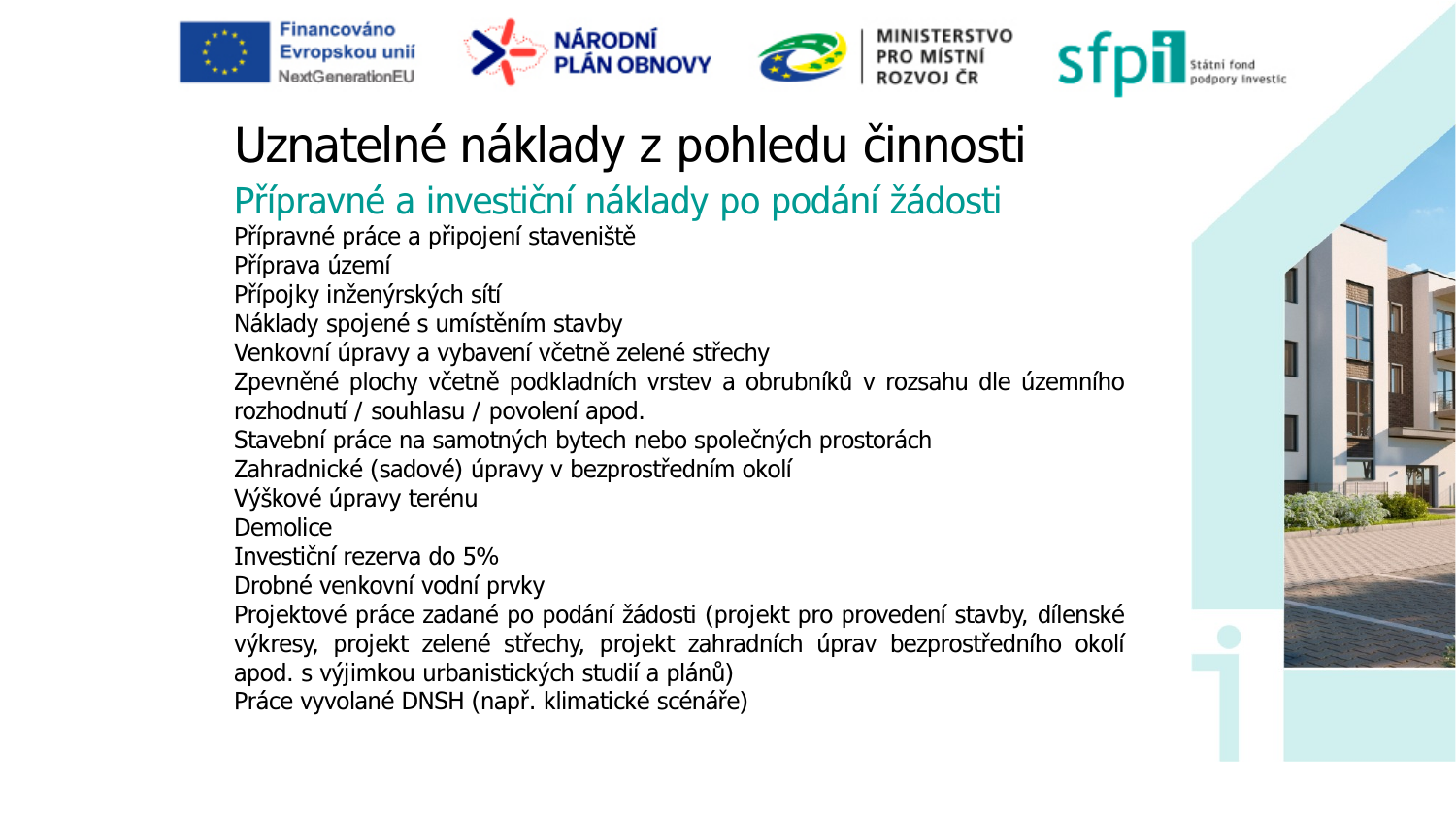

# Uznatelné náklady z pohledu činnosti
Přípravné a investiční náklady po podání žádosti
Přípravné práce a připojení staveniště
Příprava území
Přípojky inženýrských sítí
Náklady spojené s umístěním stavby
Venkovní úpravy a vybavení včetně zelené střechy
Zpevněné plochy včetně podkladních vrstev a obrubníků v rozsahu dle územního rozhodnutí / souhlasu / povolení apod.
Stavební práce na samotných bytech nebo společných prostorách
Zahradnické (sadové) úpravy v bezprostředním okolí
Výškové úpravy terénu
Demolice
Investiční rezerva do 5%
Drobné venkovní vodní prvky
Projektové práce zadané po podání žádosti (projekt pro provedení stavby, dílenské výkresy, projekt zelené střechy, projekt zahradních úprav bezprostředního okolí apod. s výjimkou urbanistických studií a plánů)
Práce vyvolané DNSH (např. klimatické scénáře)